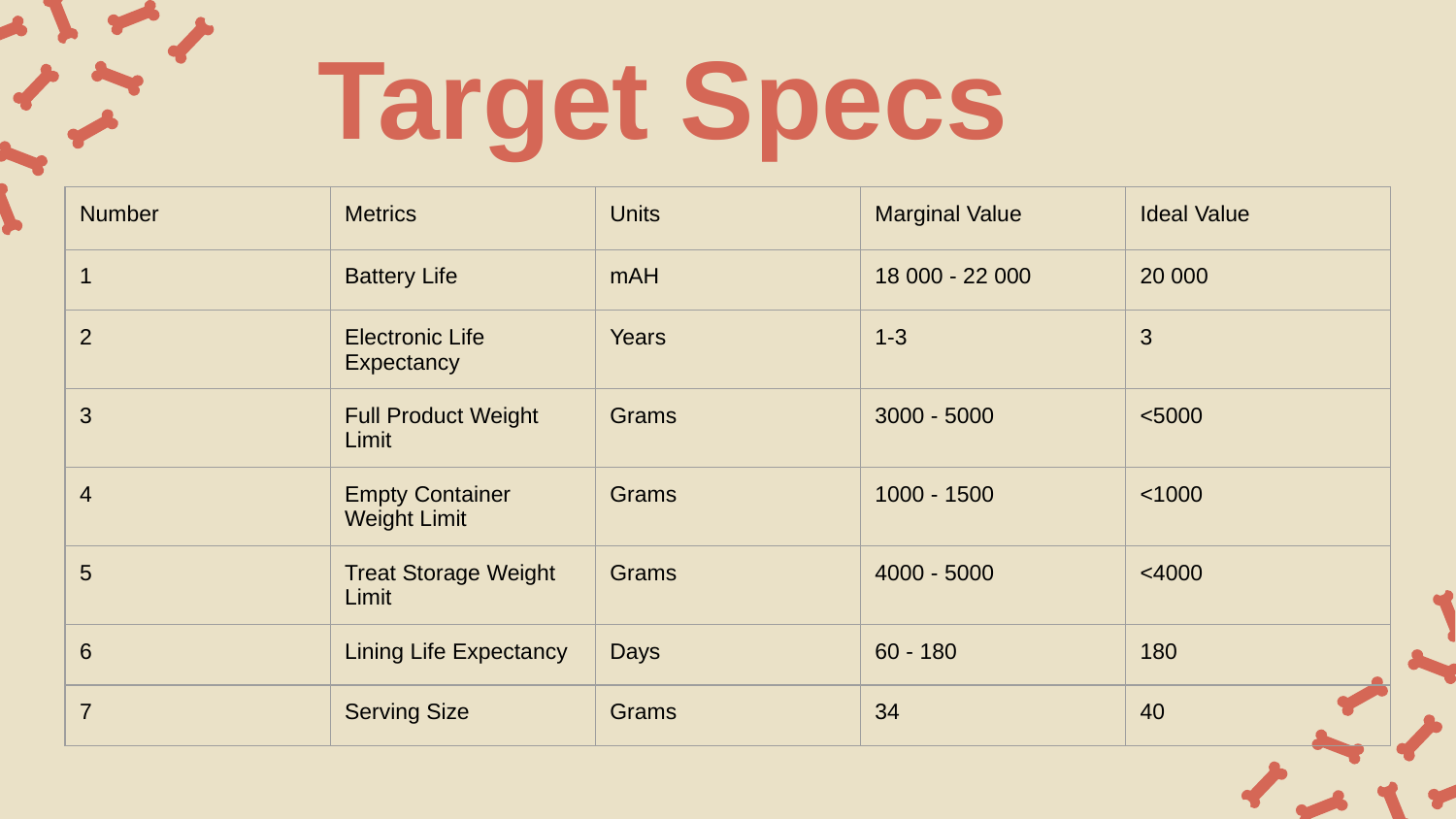

Target Specs
| Number | Metrics | Units | Marginal Value | Ideal Value |
| --- | --- | --- | --- | --- |
| 1 | Battery Life | mAH | 18 000 - 22 000 | 20 000 |
| 2 | Electronic Life Expectancy | Years | 1-3 | 3 |
| 3 | Full Product Weight Limit | Grams | 3000 - 5000 | <5000 |
| 4 | Empty Container Weight Limit | Grams | 1000 - 1500 | <1000 |
| 5 | Treat Storage Weight Limit | Grams | 4000 - 5000 | <4000 |
| 6 | Lining Life Expectancy | Days | 60 - 180 | 180 |
| 7 | Serving Size | Grams | 34 | 40 |